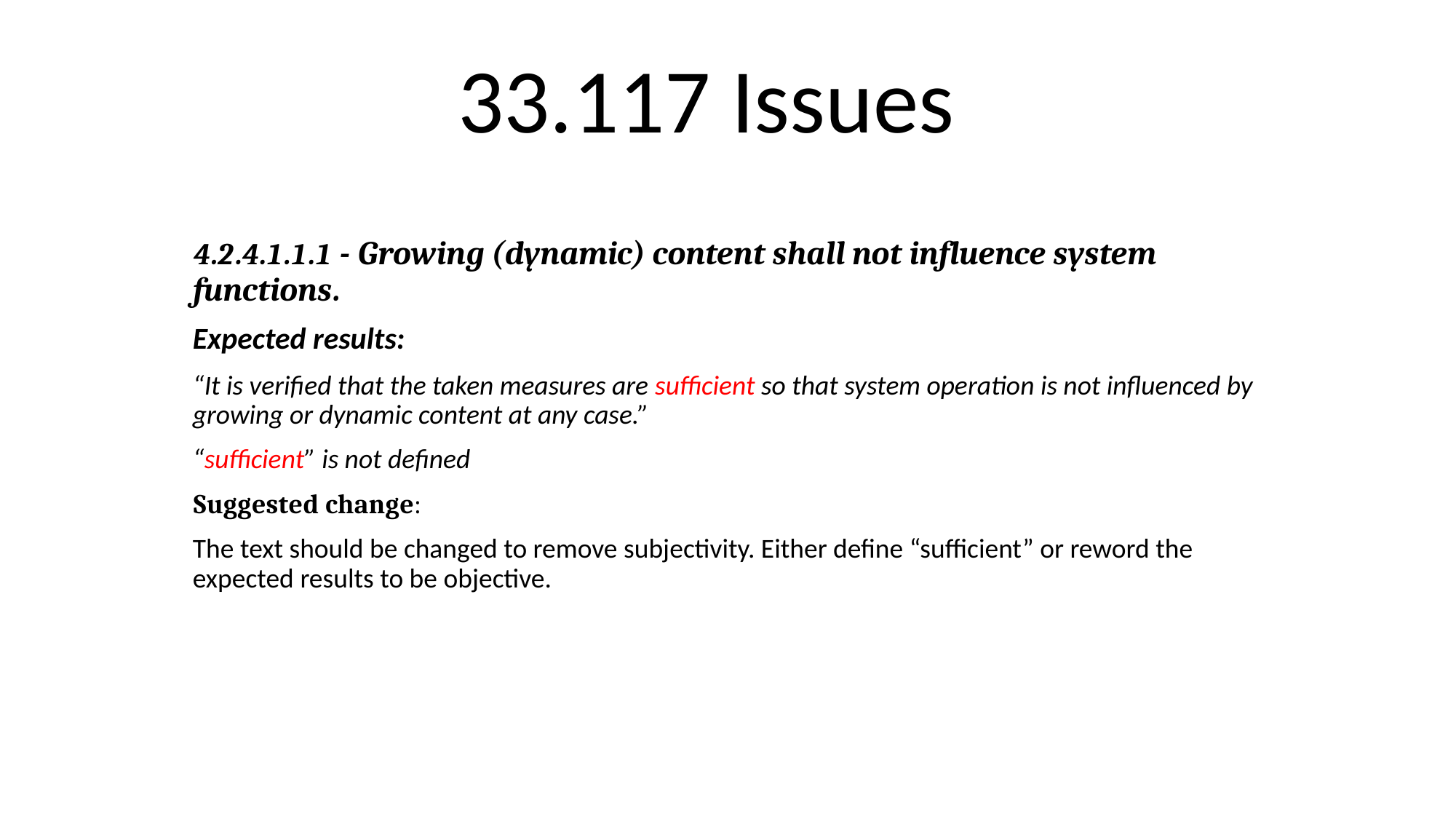

# 33.117 Issues
4.2.4.1.1.1 - Growing (dynamic) content shall not influence system functions.
Expected results:
“It is verified that the taken measures are sufficient so that system operation is not influenced by growing or dynamic content at any case.”
“sufficient” is not defined
Suggested change:
The text should be changed to remove subjectivity. Either define “sufficient” or reword the expected results to be objective.